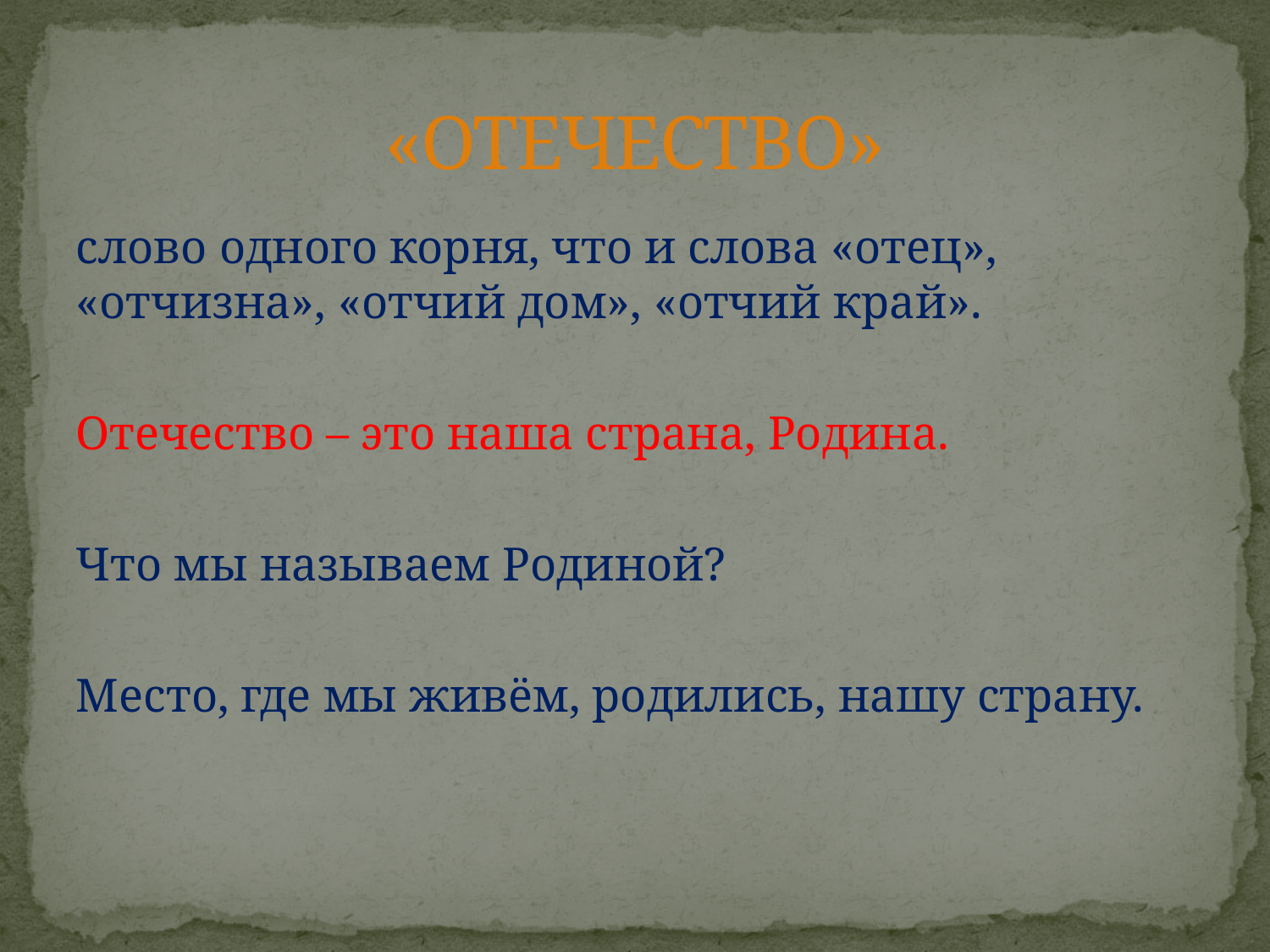

# «ОТЕЧЕСТВО»
слово одного корня, что и слова «отец», «отчизна», «отчий дом», «отчий край».

Отечество – это наша страна, Родина.

Что мы называем Родиной?

Место, где мы живём, родились, нашу страну.